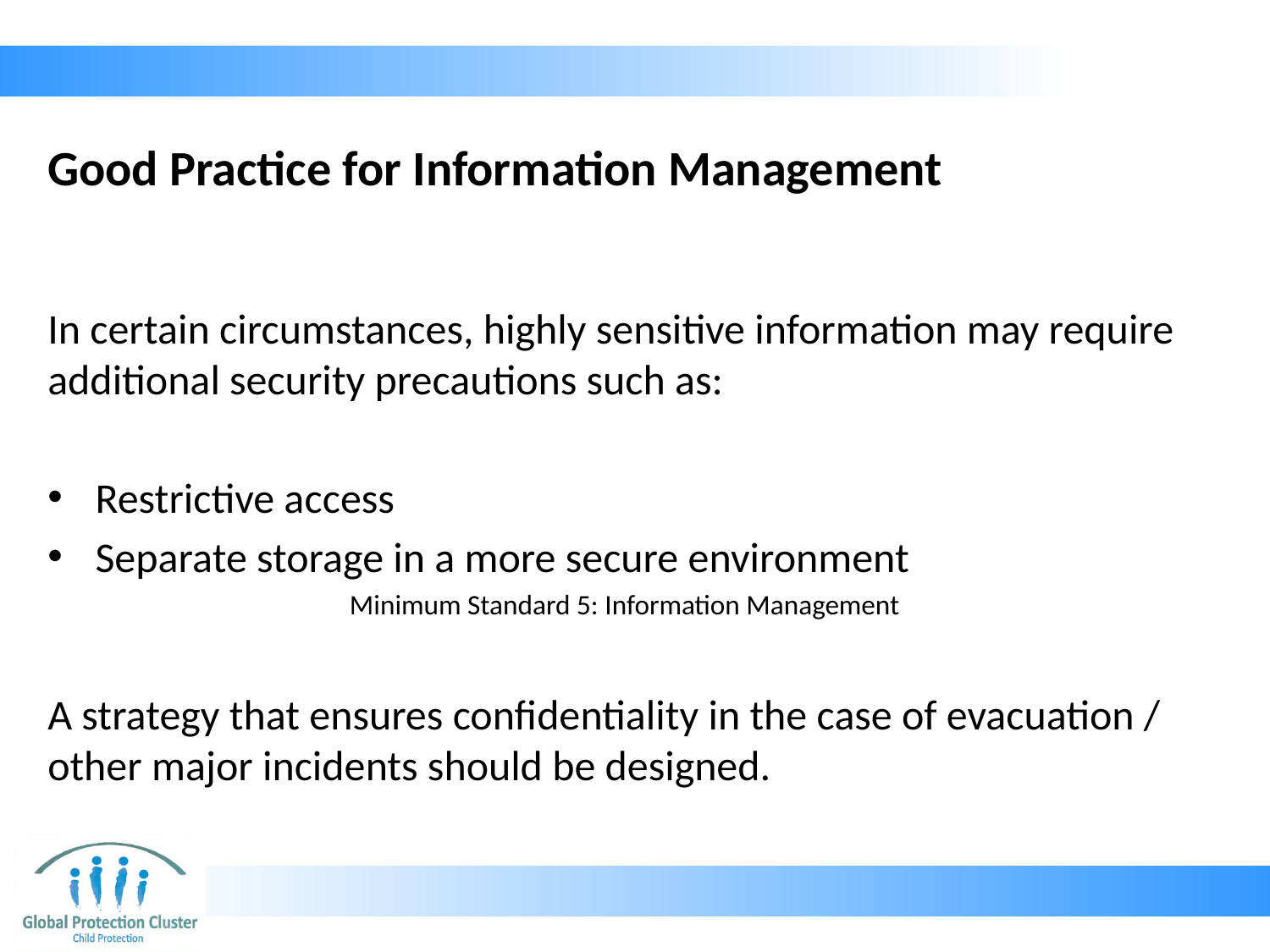

# Good Practice for Information Management

In certain circumstances, highly sensitive information may require additional security precautions such as:

Restrictive access
Separate storage in a more secure environment
Minimum Standard 5: Information Management

A strategy that ensures confidentiality in the case of evacuation / other major incidents should be designed.